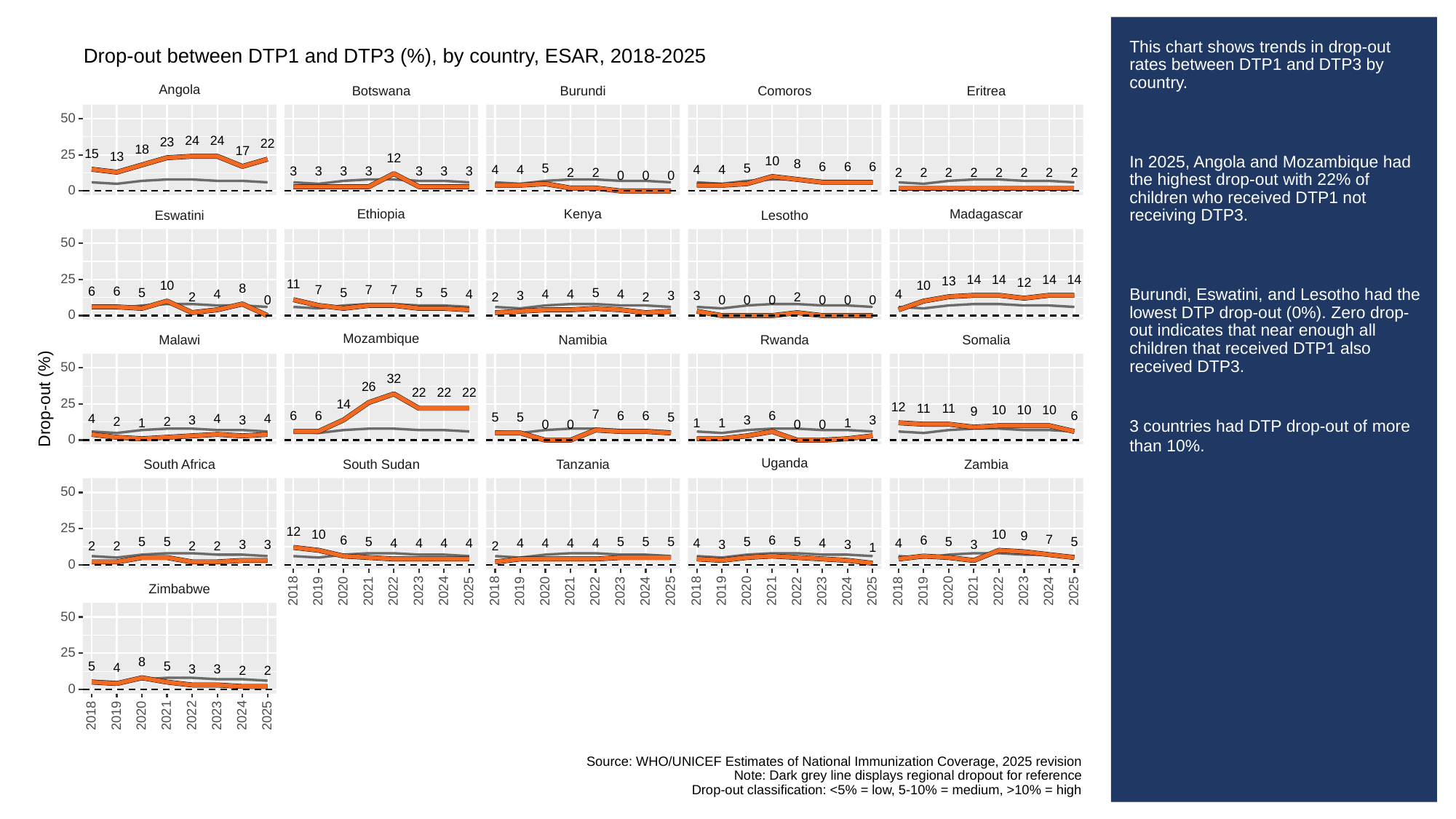

# This chart shows trends in drop-out rates between DTP1 and DTP3 by country.

In 2025, Angola and Mozambique had the highest drop-out with 22% of children who received DTP1 not receiving DTP3.

Burundi, Eswatini, and Lesotho had the lowest DTP drop-out (0%). Zero drop-out indicates that near enough all children that received DTP1 also received DTP3.

3 countries had DTP drop-out of more than 10%.

Drop-out between DTP1 and DTP3 (%), by country, ESAR, 2018-2025
Angola
Comoros
Botswana
Burundi
Eritrea

50

24
24
23
22
18
17
15
25
13
12

10
8
6
6
6
5
5
4
4
4
4
3
3
3
3
3
3
3
2
2
2
2
2
2
2
2
2
2
0
0
0

0

Kenya
Madagascar
Ethiopia
Eswatini
Lesotho

50

25
14
14
14
14
13
12

11
10
10
8
7
7
7
6
6
5
5
5
5
5
4
4
4
4
4
4
3
3
3
2
2
2
2

0
0
0
0
0
0
0

0

Mozambique
Somalia
Malawi
Namibia
Rwanda

50

32
26

22
22
22
Drop-out (%)

25
14
12

11
11
10
10
10
9
7
6
6
6
6
6
6
5
5
5
4
4
4
3
3
3
3
2
2
1
1
1
1
0
0
0
0

0

Uganda
South Africa
South Sudan
Tanzania
Zambia

50

25
12

10
10
9
7
6
6
6
5
5
5
5
5
5
5
5
5
5
4
4
4
4
4
4
4
4
4
4
4
3
3
3
3
3
2
2
2
2
2
1

0

Zimbabwe
2023
2023
2023
2023
2018
2019
2020
2021
2022
2024
2025
2018
2019
2020
2021
2022
2024
2025
2018
2019
2020
2021
2022
2024
2025
2018
2019
2020
2021
2022
2024
2025

50

25

8
5
5
4
3
3
2
2

0

2023
2018
2019
2020
2021
2022
2024
2025
Source: WHO/UNICEF Estimates of National Immunization Coverage, 2025 revision
Note: Dark grey line displays regional dropout for reference
Drop-out classification: <5% = low, 5-10% = medium, >10% = high